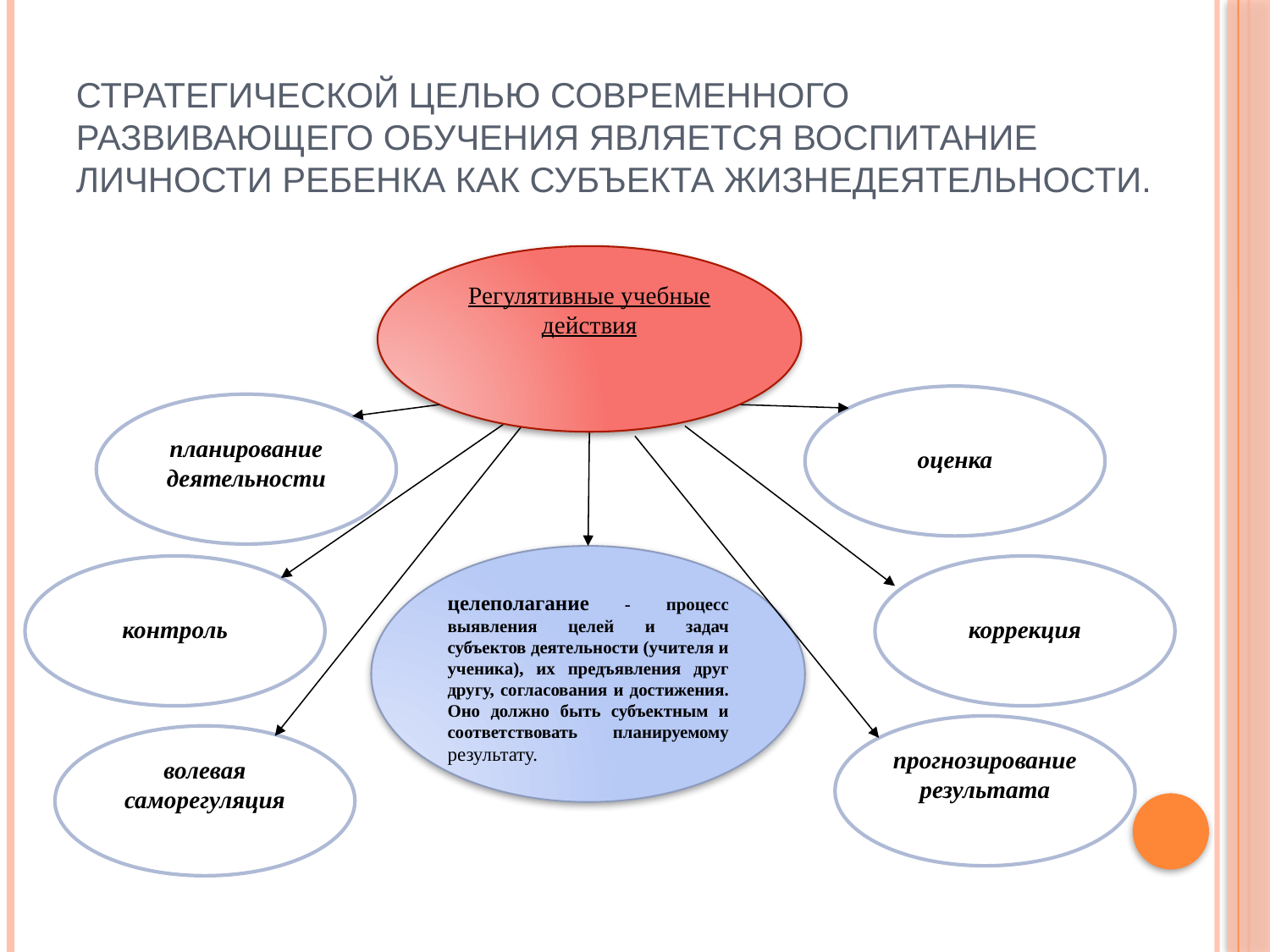

# Стратегической целью современного развивающего обучения является воспитание личности ребенка как субъекта жизнедеятельности.
Регулятивные учебные действия

оценка

планирование деятельности
целеполагание - процесс выявления целей и задач субъектов деятельности (учителя и ученика), их предъявления друг другу, согласования и достижения. Оно должно быть субъектным и соответствовать планируемому результату.

контроль

коррекция
прогнозирование результата
волевая саморегуляция